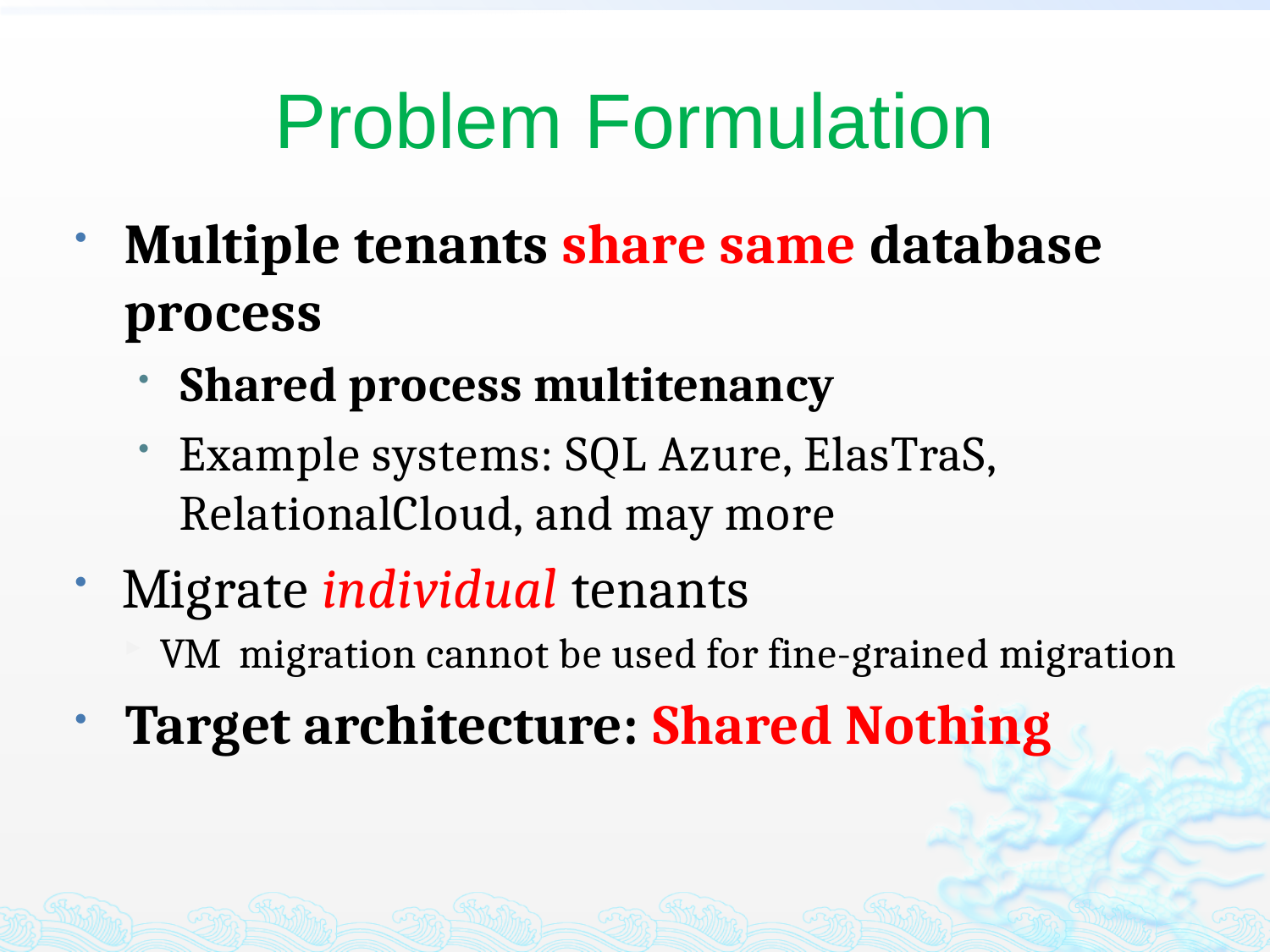

# Problem Formulation
Multiple tenants share same database process
Shared process multitenancy
Example systems: SQL Azure, ElasTraS, RelationalCloud, and may more
Migrate individual tenants
VM  migration cannot be used for fine-grained migration
Target architecture: Shared Nothing